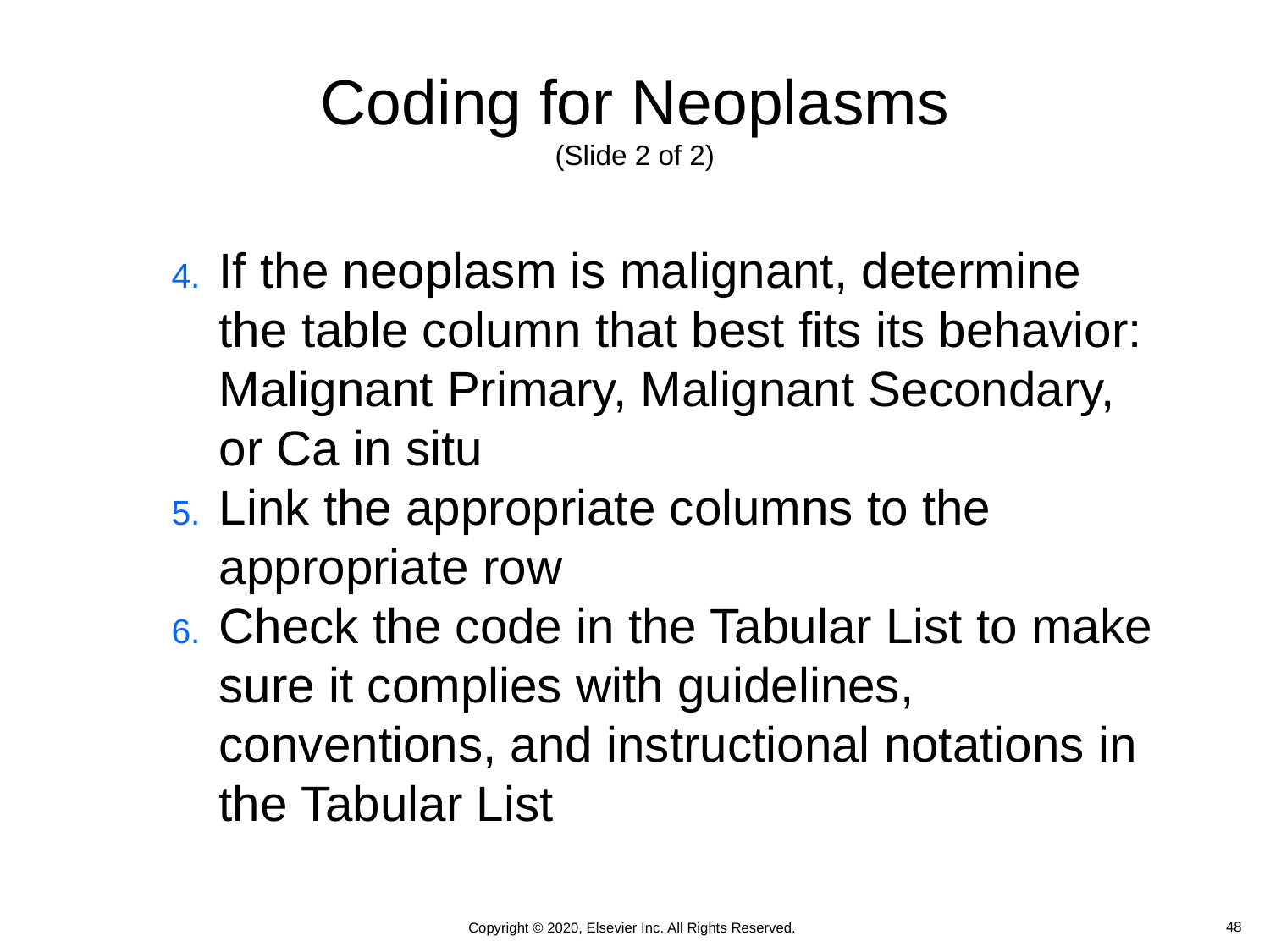

# Coding for Neoplasms (Slide 2 of 2)
If the neoplasm is malignant, determine the table column that best fits its behavior: Malignant Primary, Malignant Secondary, or Ca in situ
Link the appropriate columns to the appropriate row
Check the code in the Tabular List to make sure it complies with guidelines, conventions, and instructional notations in the Tabular List
 48